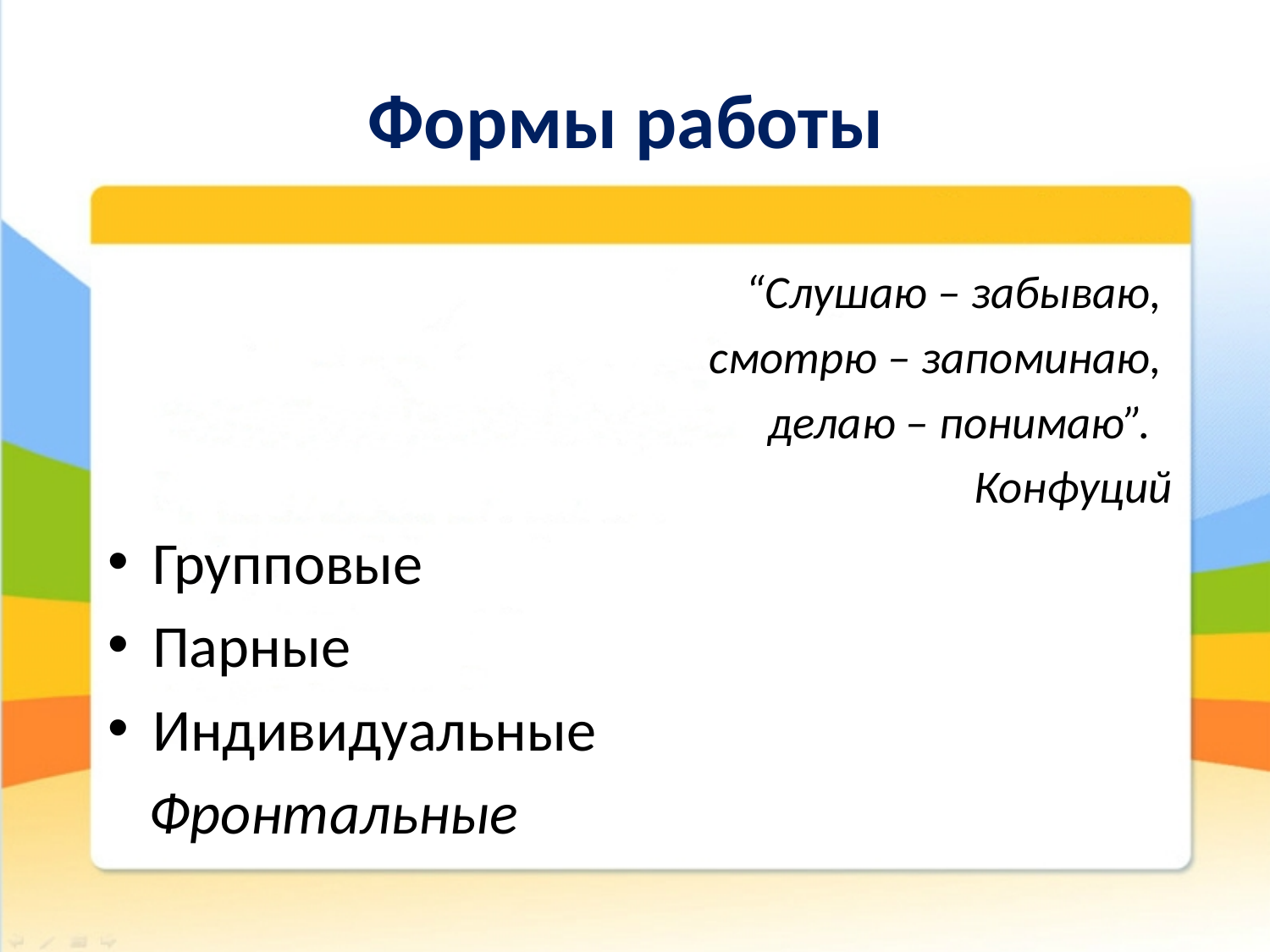

# Формы работы
“Слушаю – забываю,
смотрю – запоминаю,
делаю – понимаю”.
Конфуций
Групповые
Парные
Индивидуальные
   Фронтальные